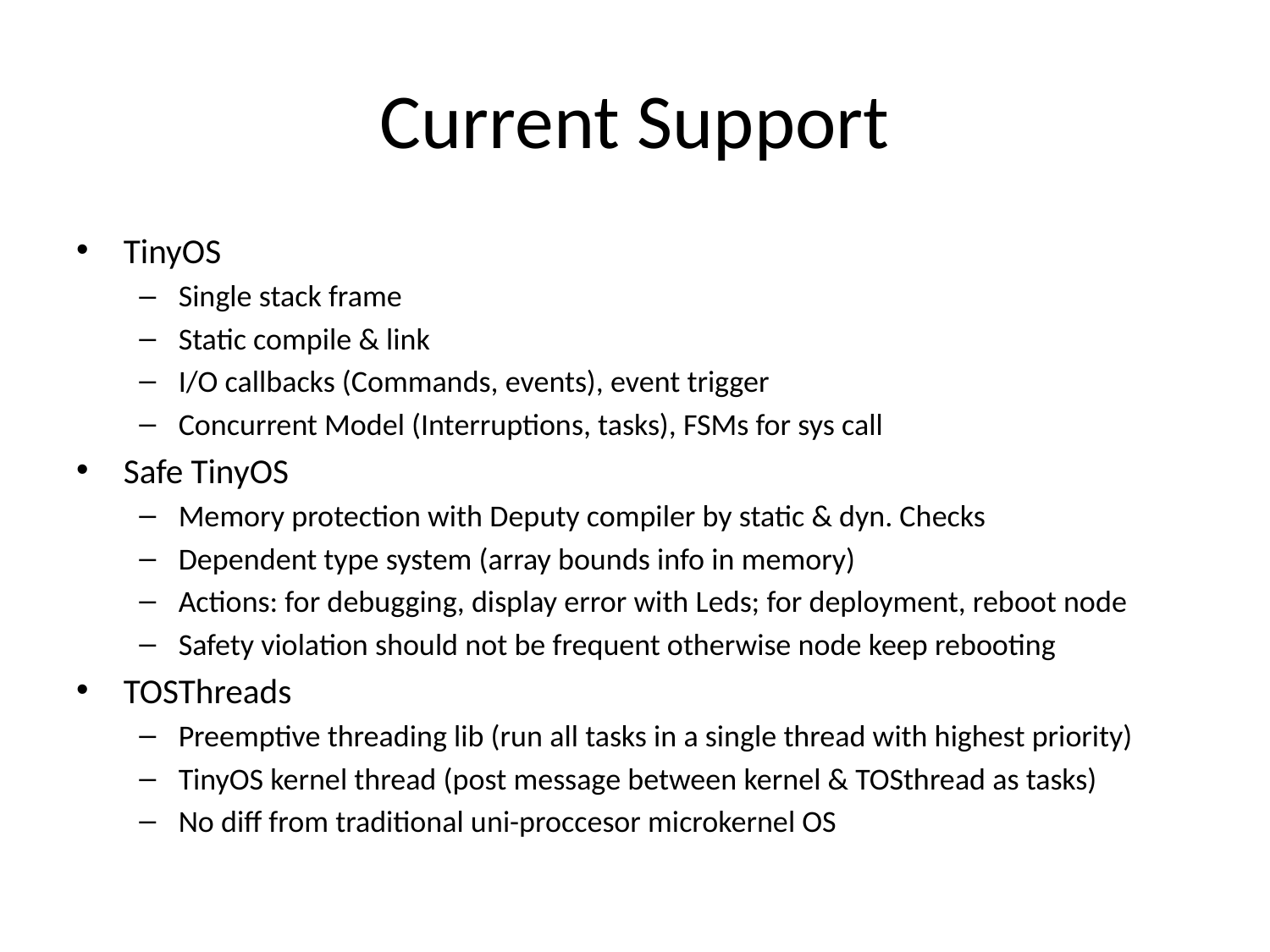

# Current Support
TinyOS
Single stack frame
Static compile & link
I/O callbacks (Commands, events), event trigger
Concurrent Model (Interruptions, tasks), FSMs for sys call
Safe TinyOS
Memory protection with Deputy compiler by static & dyn. Checks
Dependent type system (array bounds info in memory)
Actions: for debugging, display error with Leds; for deployment, reboot node
Safety violation should not be frequent otherwise node keep rebooting
TOSThreads
Preemptive threading lib (run all tasks in a single thread with highest priority)
TinyOS kernel thread (post message between kernel & TOSthread as tasks)
No diff from traditional uni-proccesor microkernel OS